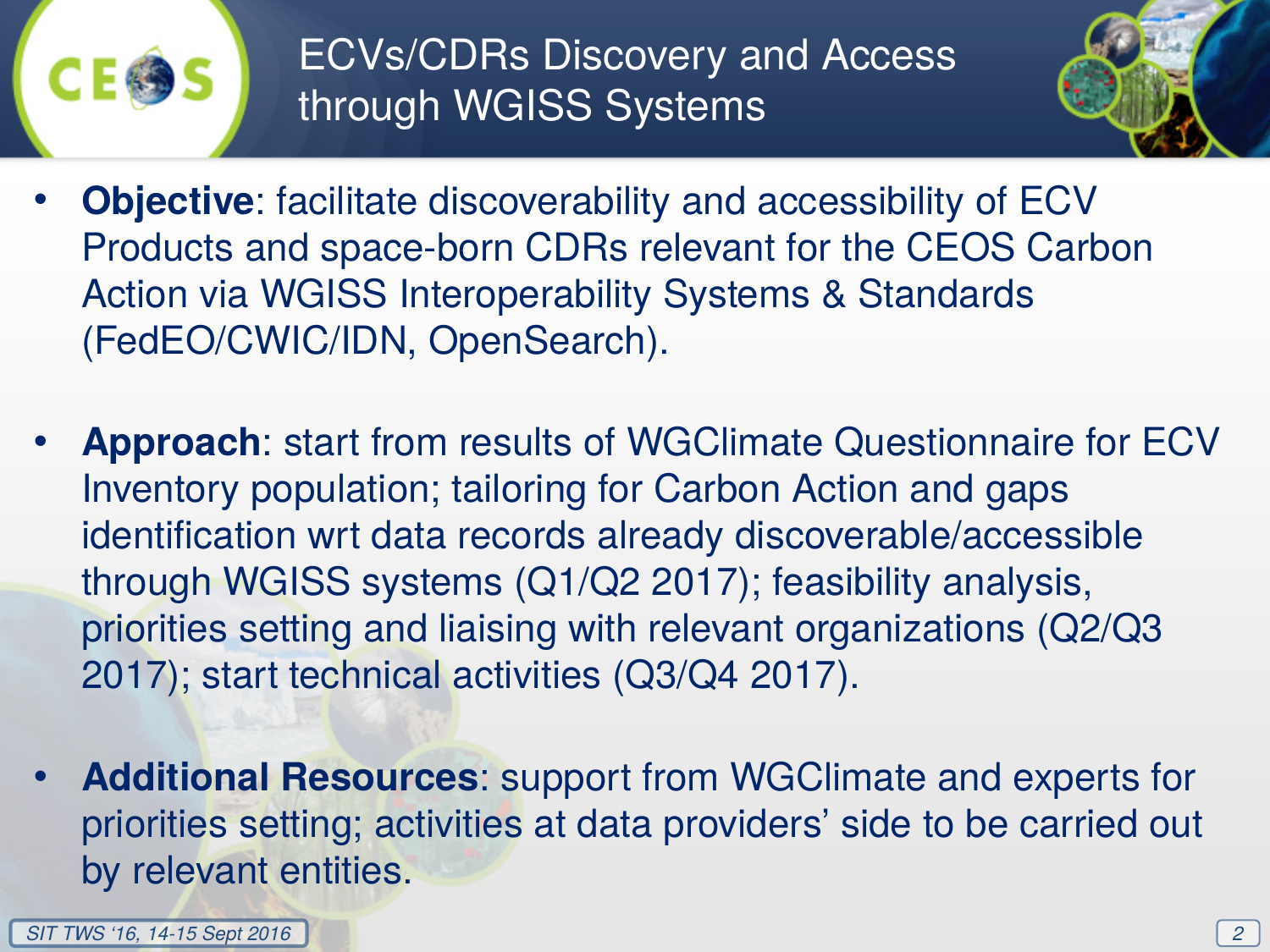

ECVs/CDRs Discovery and Access through WGISS Systems
Objective: facilitate discoverability and accessibility of ECV Products and space-born CDRs relevant for the CEOS Carbon Action via WGISS Interoperability Systems & Standards (FedEO/CWIC/IDN, OpenSearch).

Approach: start from results of WGClimate Questionnaire for ECV Inventory population; tailoring for Carbon Action and gaps identification wrt data records already discoverable/accessible through WGISS systems (Q1/Q2 2017); feasibility analysis, priorities setting and liaising with relevant organizations (Q2/Q3 2017); start technical activities (Q3/Q4 2017).

Additional Resources: support from WGClimate and experts for priorities setting; activities at data providers’ side to be carried out by relevant entities.
2